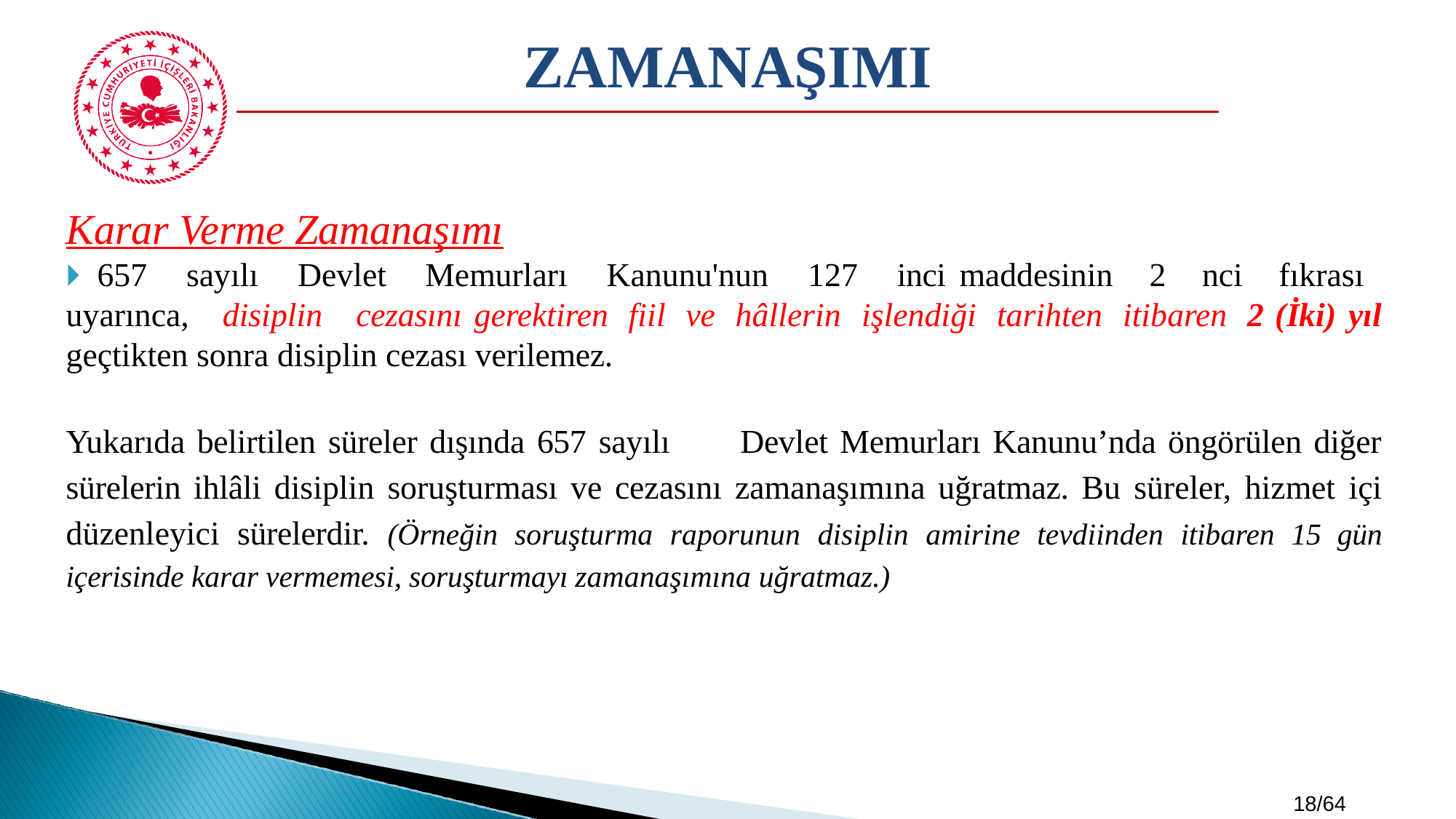

# ZAMANAŞIMI
Karar Verme Zamanaşımı
🞂​ 657  sayılı  Devlet  Memurları  Kanunu'nun  127  inci maddesinin  2  nci  fıkrası  uyarınca,  disiplin  cezasını gerektiren fiil ve hâllerin işlendiği tarihten itibaren 2 (İki) yıl geçtikten sonra disiplin cezası verilemez.

Yukarıda belirtilen süreler dışında 657 sayılı	Devlet Memurları Kanunu’nda öngörülen diğer sürelerin ihlâli disiplin soruşturması ve cezasını zamanaşımına uğratmaz. Bu süreler, hizmet içi düzenleyici sürelerdir. (Örneğin soruşturma raporunun disiplin amirine tevdiinden itibaren 15 gün içerisinde karar vermemesi, soruşturmayı zamanaşımına uğratmaz.)